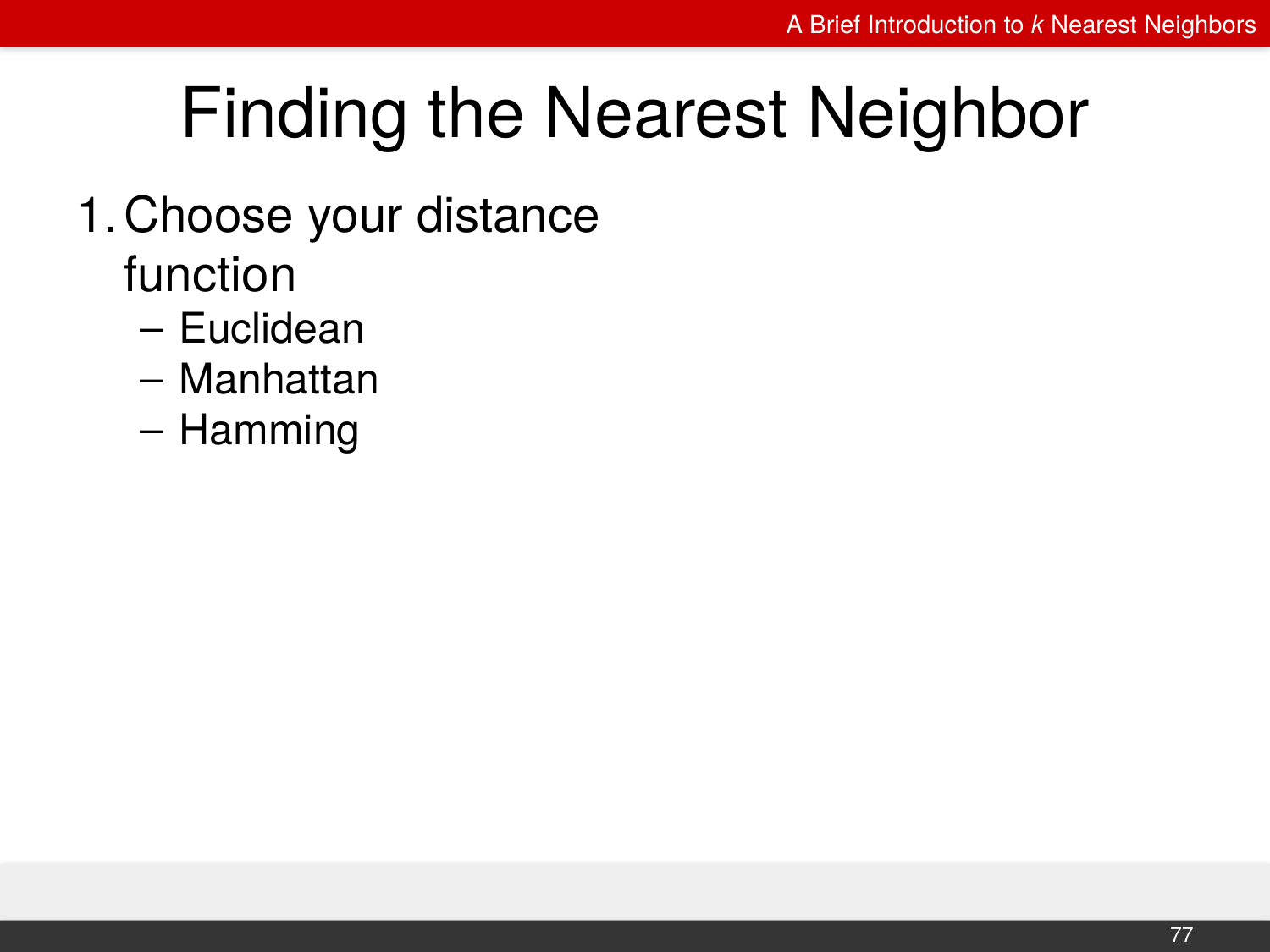

# Finding the Nearest Neighbor
Choose your distance function
Euclidean
Manhattan
Hamming
77